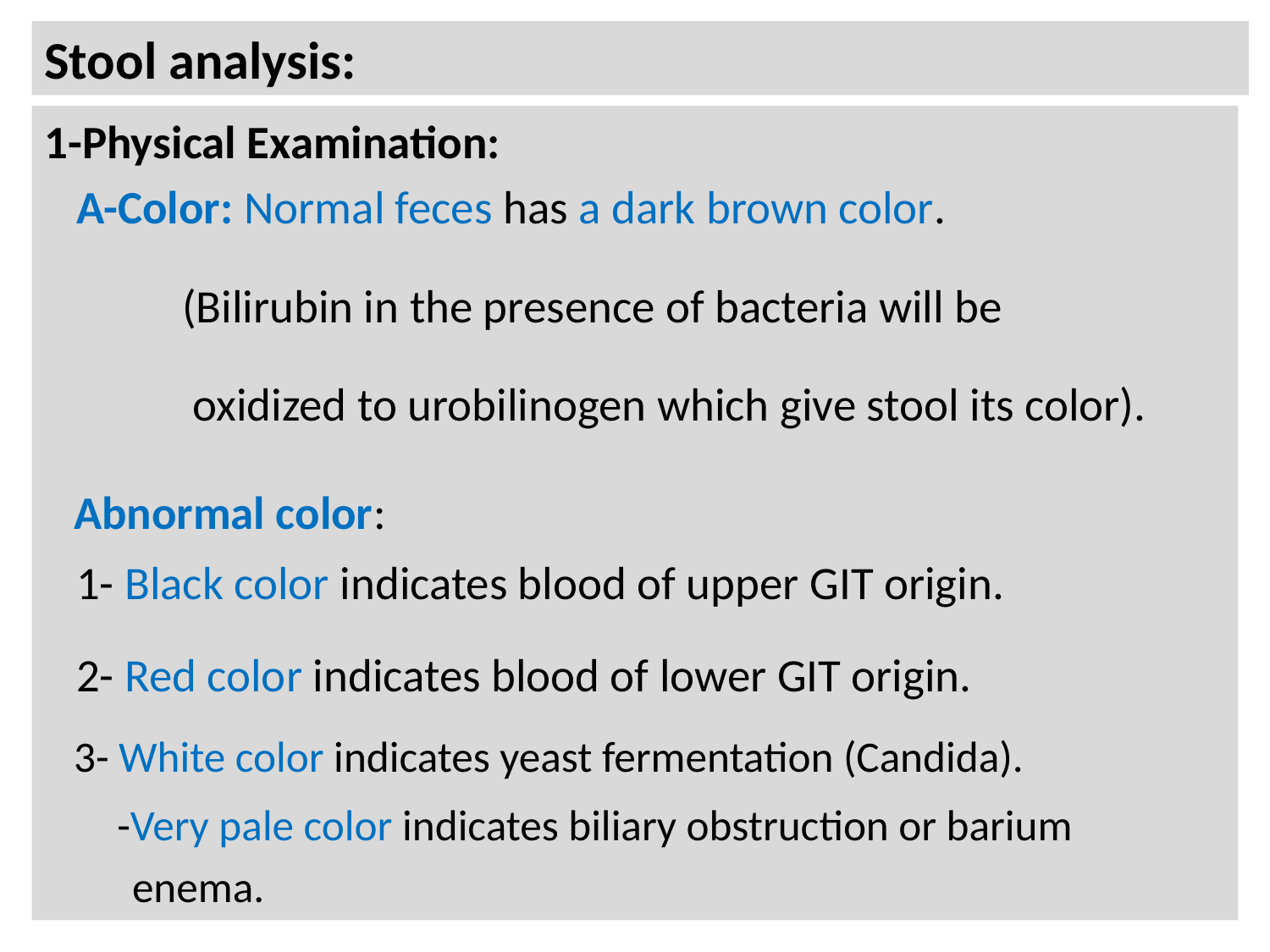

# Stool analysis:
1-Physical Examination:
   A-Color: Normal feces has a dark brown color.
             (Bilirubin in the presence of bacteria will be
              oxidized to urobilinogen which give stool its color).

   Abnormal color:
   1- Black color indicates blood of upper GIT origin.

   2- Red color indicates blood of lower GIT origin.

   3- White color indicates yeast fermentation (Candida).
       -Very pale color indicates biliary obstruction or barium
         enema.